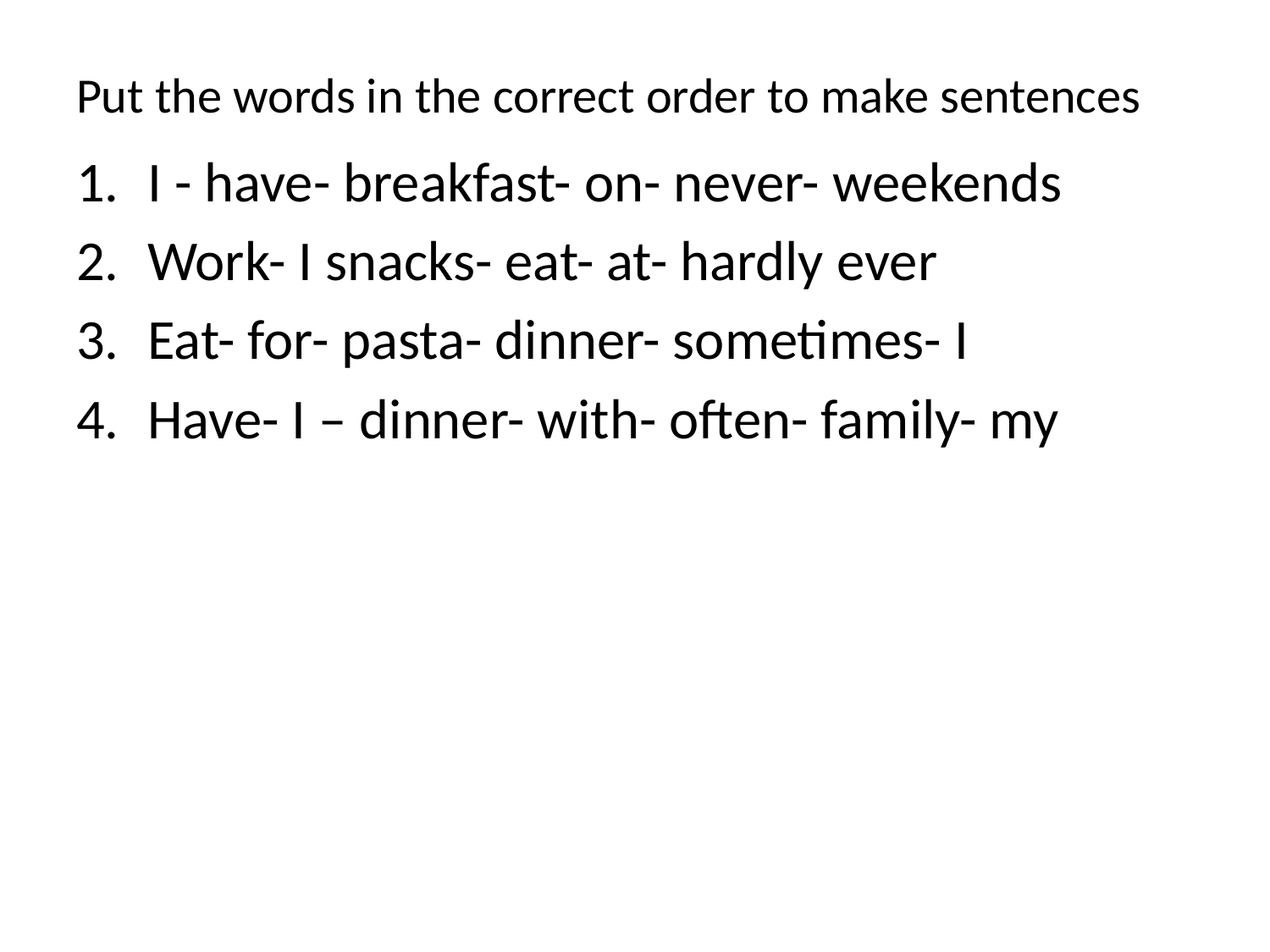

# Put the words in the correct order to make sentences
I - have- breakfast- on- never- weekends
Work- I snacks- eat- at- hardly ever
Eat- for- pasta- dinner- sometimes- I
Have- I – dinner- with- often- family- my